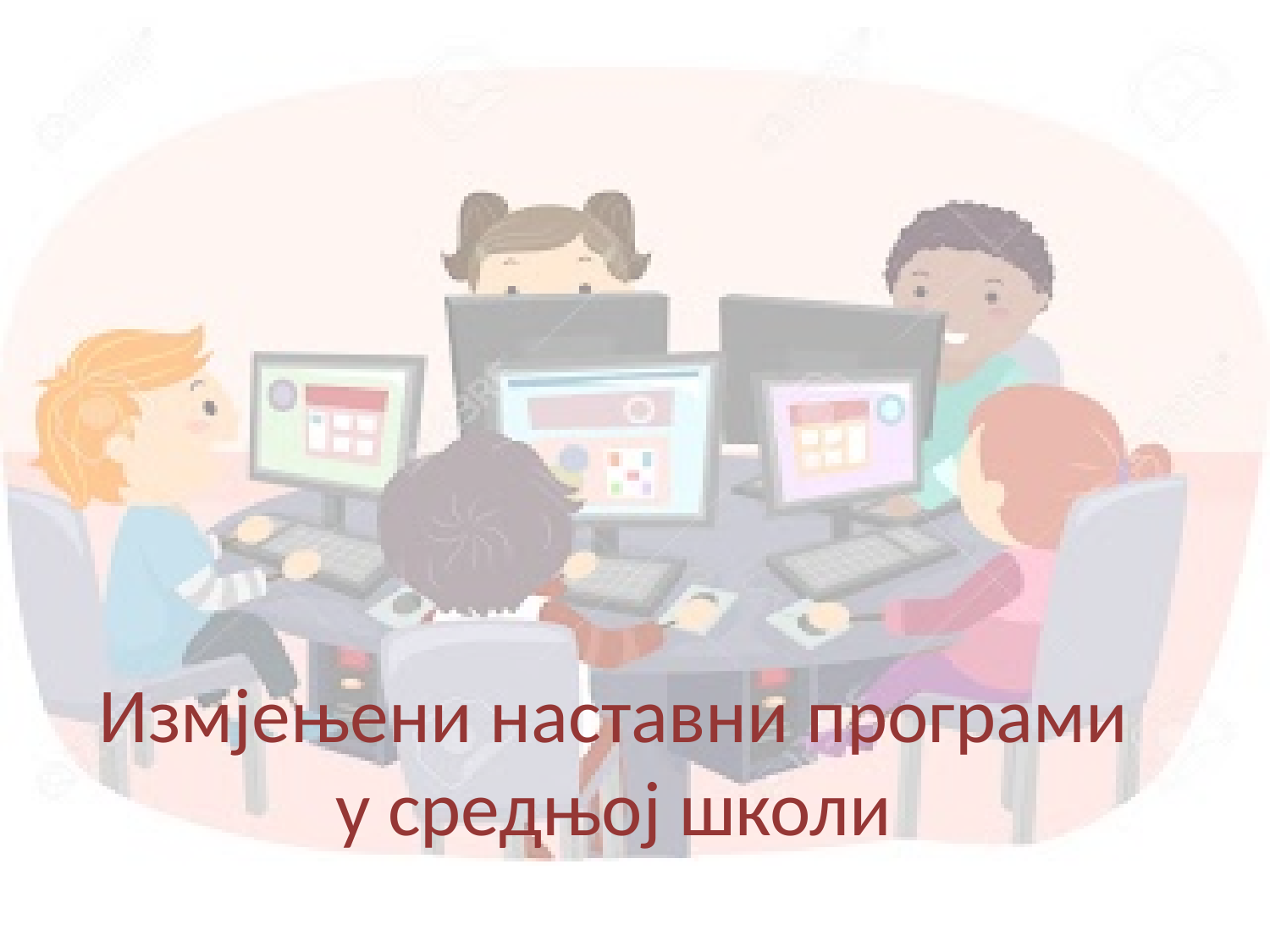

# Измјењени наставни програми у средњој школи